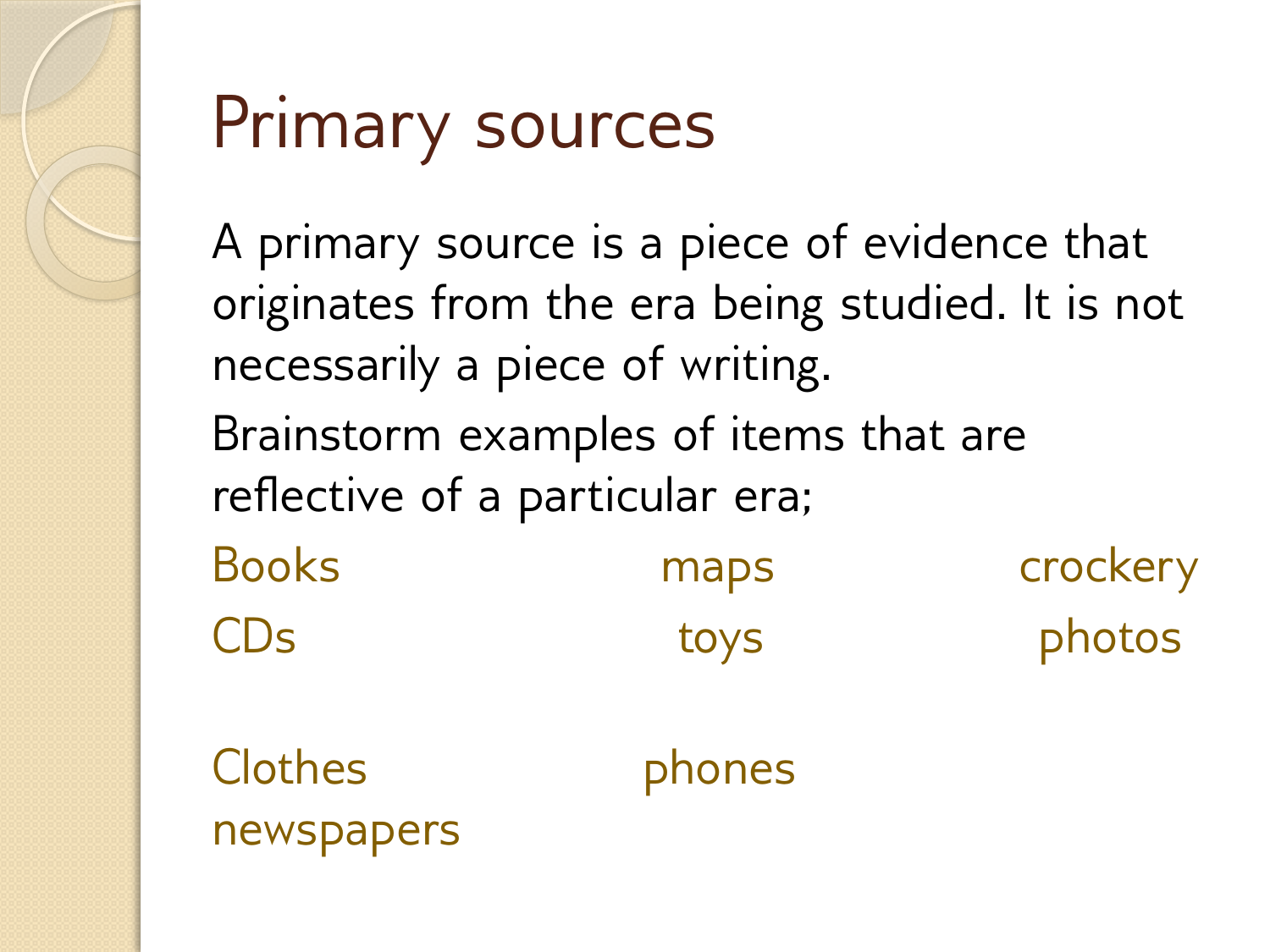

# Primary sources
A primary source is a piece of evidence that originates from the era being studied. It is not necessarily a piece of writing.
Brainstorm examples of items that are reflective of a particular era;
Books                     maps                crockery
CDs                         toys                  photos
Clothes                  phones             newspapers